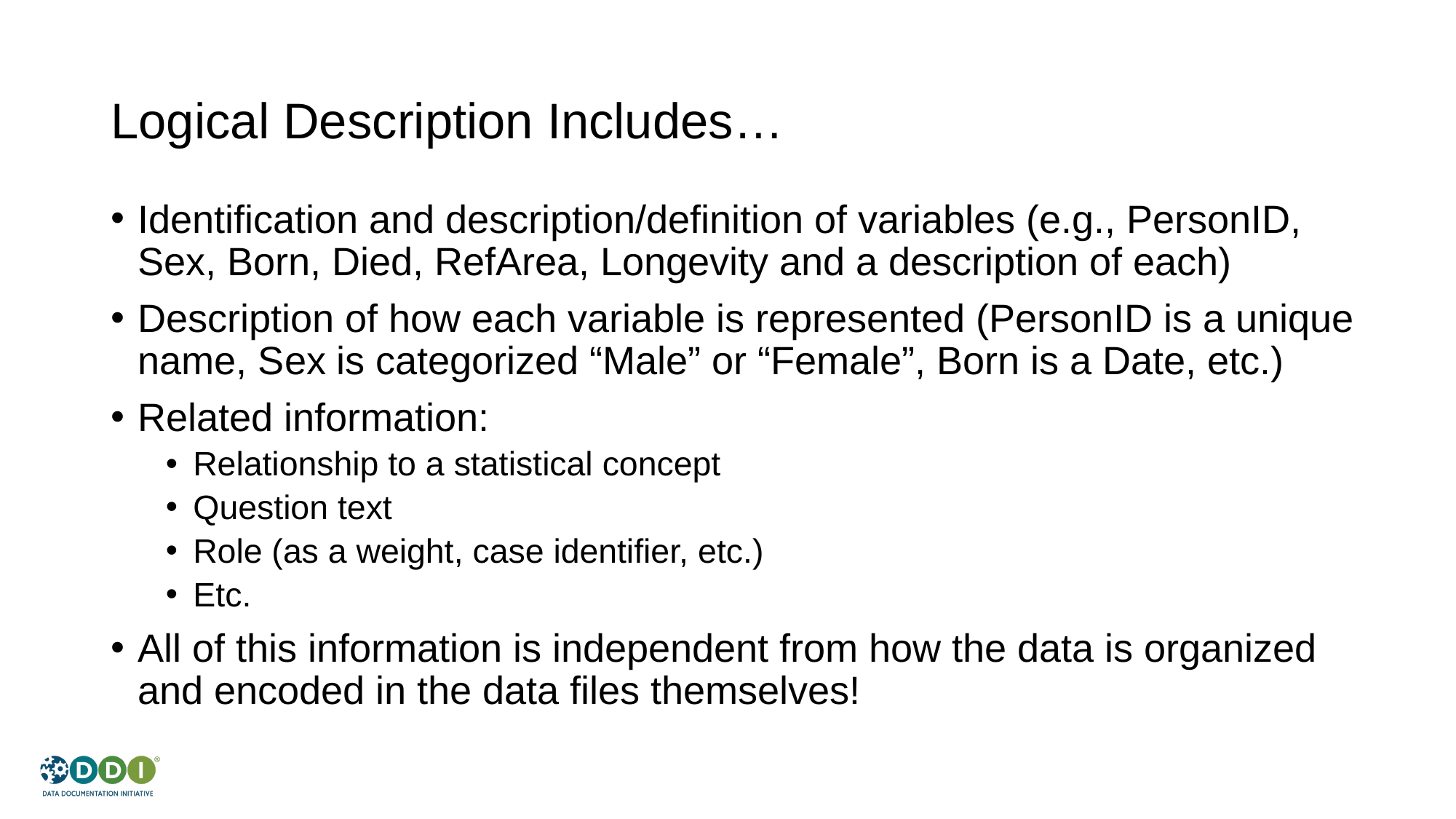

# Logical Description Includes…
Identification and description/definition of variables (e.g., PersonID, Sex, Born, Died, RefArea, Longevity and a description of each)
Description of how each variable is represented (PersonID is a unique name, Sex is categorized “Male” or “Female”, Born is a Date, etc.)
Related information:
Relationship to a statistical concept
Question text
Role (as a weight, case identifier, etc.)
Etc.
All of this information is independent from how the data is organized and encoded in the data files themselves!